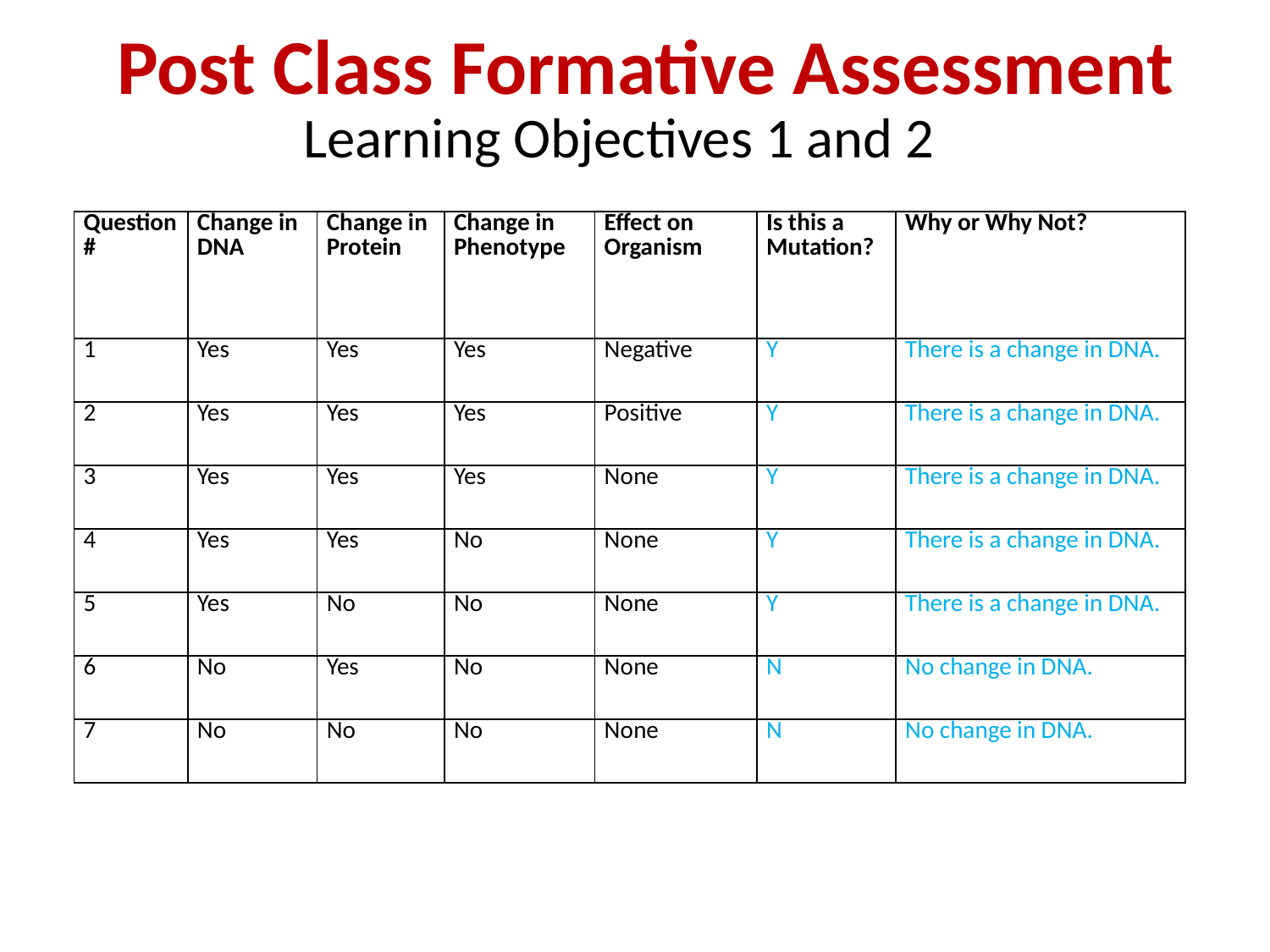

Post Class Formative Assessment
Learning Objectives 1 and 2
| Question # | Change in DNA | Change in Protein | Change in Phenotype | Effect on Organism | Is this a Mutation? | Why or Why Not? |
| --- | --- | --- | --- | --- | --- | --- |
| 1 | Yes | Yes | Yes | Negative | Y | There is a change in DNA. |
| 2 | Yes | Yes | Yes | Positive | Y | There is a change in DNA. |
| 3 | Yes | Yes | Yes | None | Y | There is a change in DNA. |
| 4 | Yes | Yes | No | None | Y | There is a change in DNA. |
| 5 | Yes | No | No | None | Y | There is a change in DNA. |
| 6 | No | Yes | No | None | N | No change in DNA. |
| 7 | No | No | No | None | N | No change in DNA. |